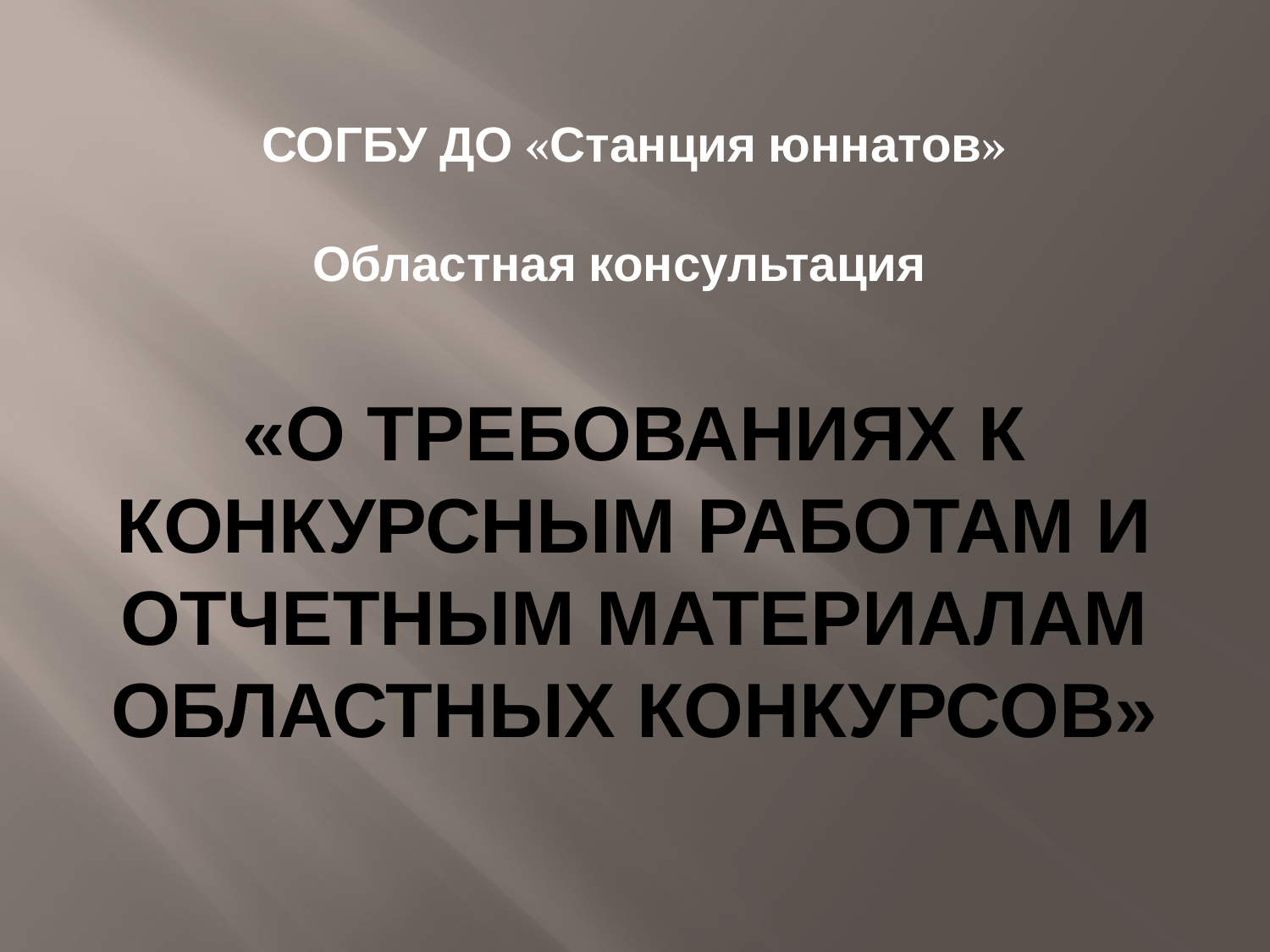

СОГБУ ДО «Станция юннатов»
Областная консультация
# «О требованиях к конкурсным работам и отчетным материалам областных конкурсов»